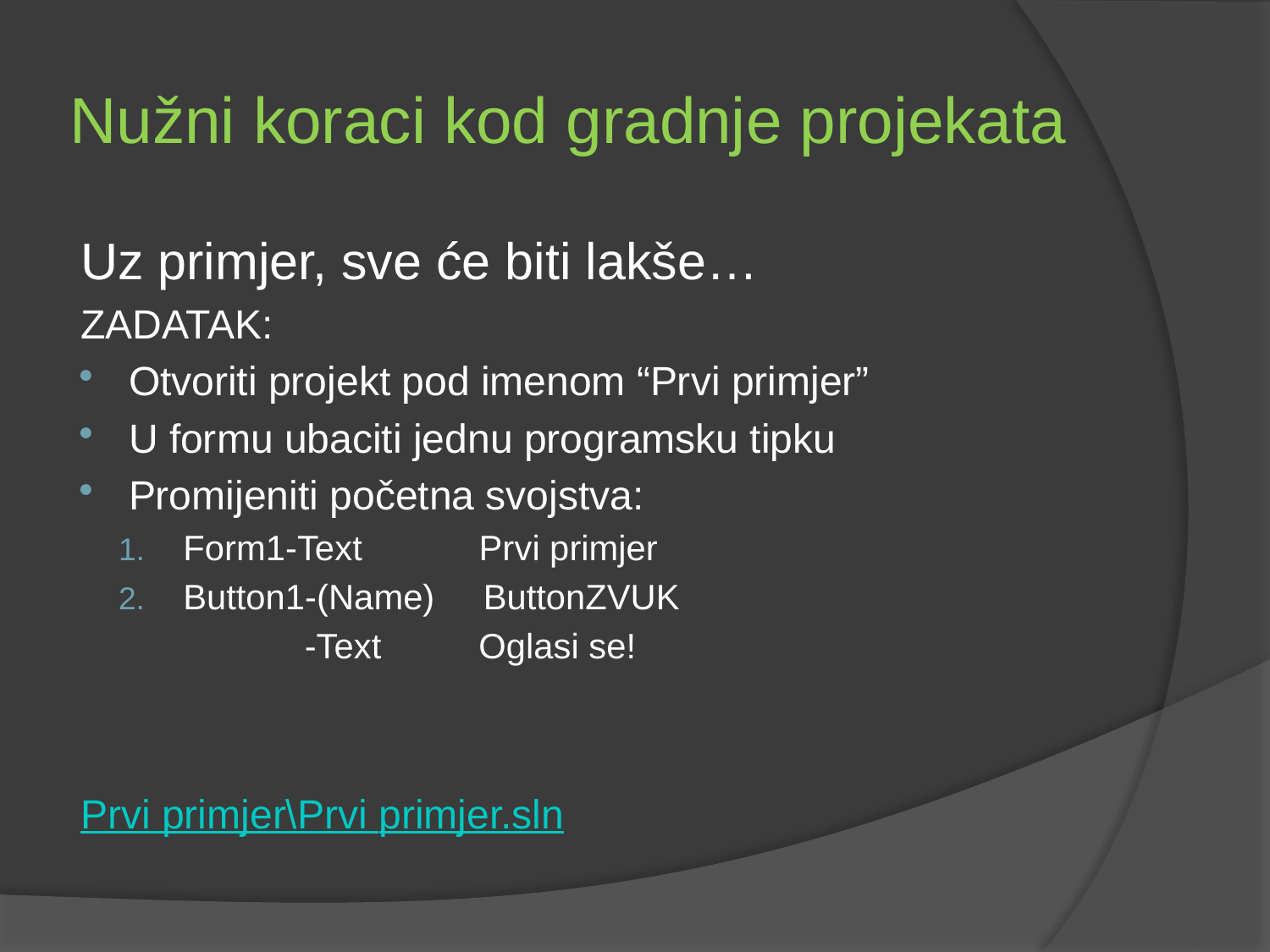

# Nužni koraci kod gradnje projekata
Uz primjer, sve će biti lakše…
ZADATAK:
Otvoriti projekt pod imenom “Prvi primjer”
U formu ubaciti jednu programsku tipku
Promijeniti početna svojstva:
Form1-Text            Prvi primjer
Button1-(Name)     ButtonZVUK
                       -Text          Oglasi se!

Prvi primjer\Prvi primjer.sln